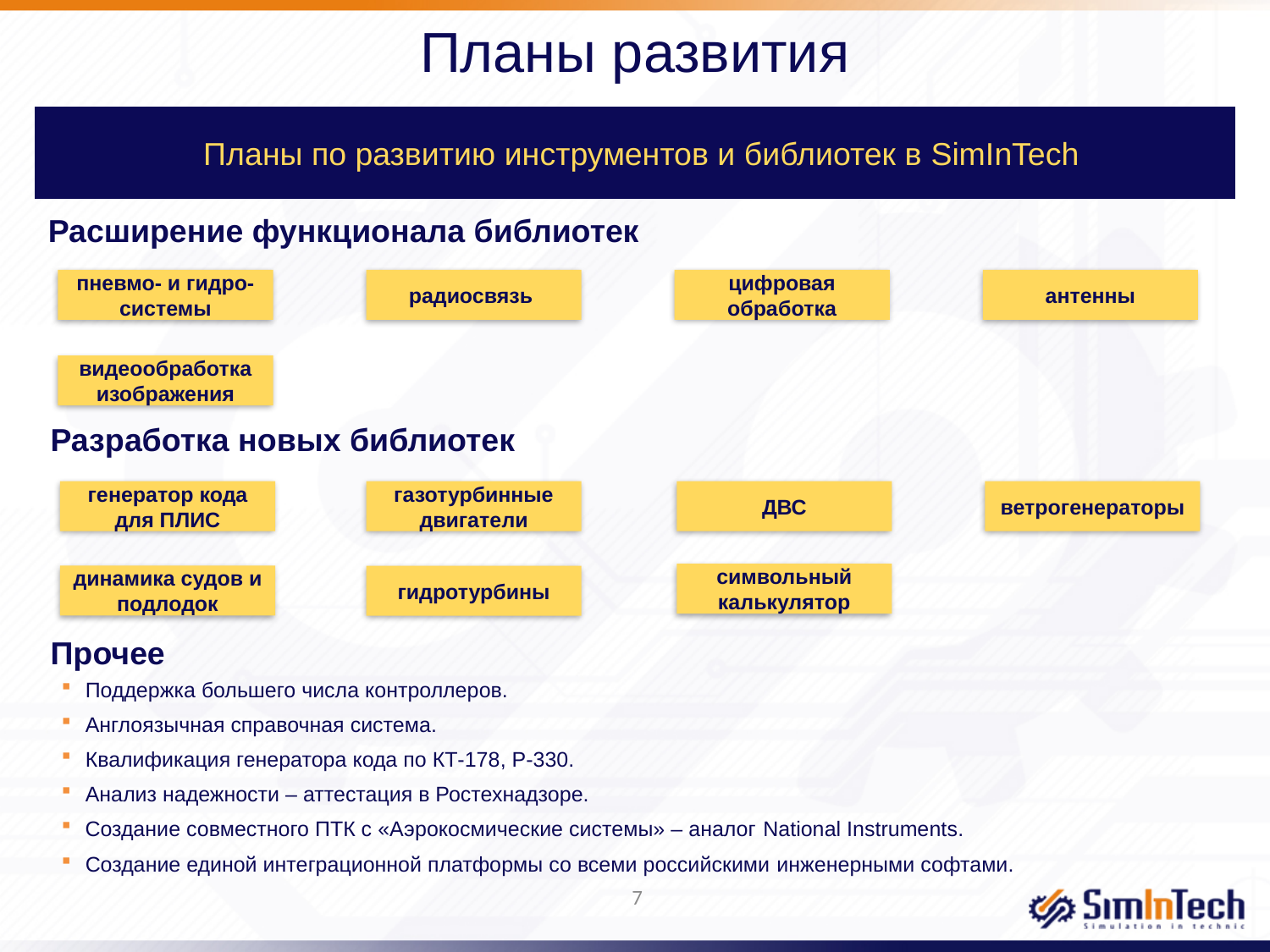

# Планы развития
Планы по развитию инструментов и библиотек в SimInTech
Расширение функционала библиотек
пневмо- и гидро- системы
радиосвязь
цифровая обработка
антенны
видеообработка
изображения
Разработка новых библиотек
генератор кода для ПЛИС
газотурбинные двигатели
ДВС
ветрогенераторы
символьный калькулятор
динамика судов и подлодок
гидротурбины
Прочее
Поддержка большего числа контроллеров.
Англоязычная справочная система.
Квалификация генератора кода по КТ-178, Р-330.
Анализ надежности – аттестация в Ростехнадзоре.
Создание совместного ПТК с «Аэрокосмические системы» – аналог National Instruments.
Создание единой интеграционной платформы со всеми российскими инженерными софтами.
7